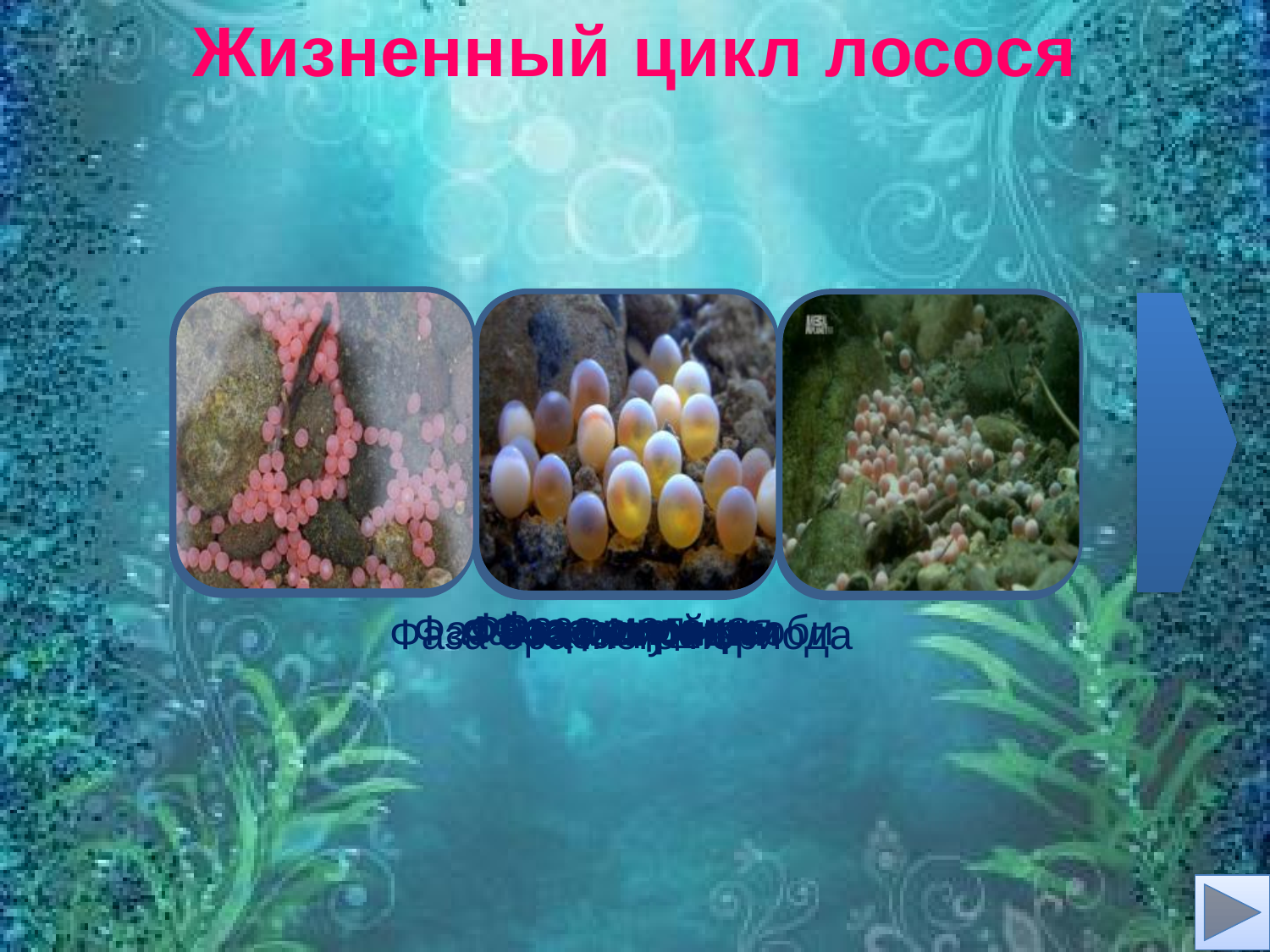

Жизненный цикл лосося

Фаза малька

Фаза рождения

Фаза икринки

Фаза смолта

Фаза взрослой особи

Фаза миграции

Фаза туши

Фаза брачного периода